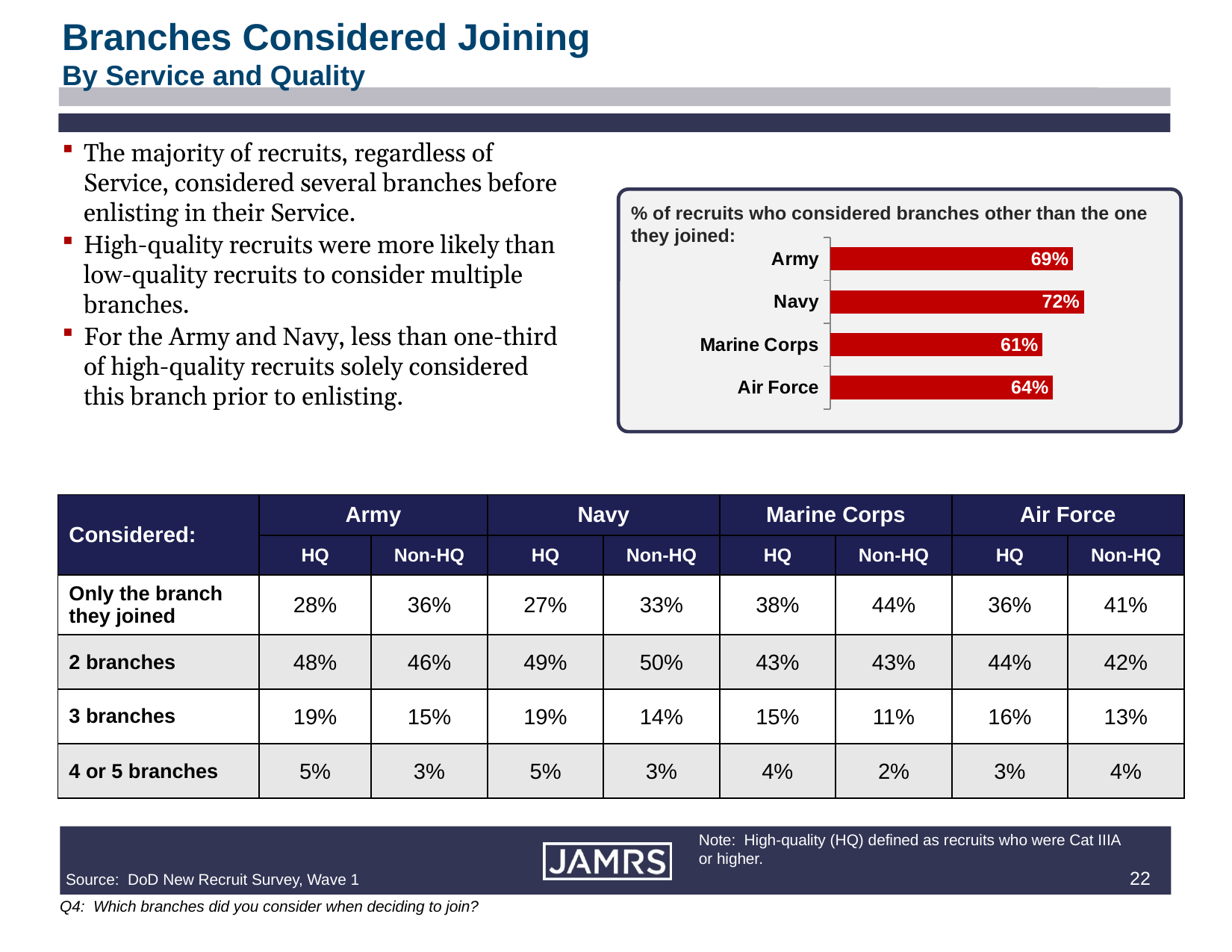

Branches Considered Joining
By Service and Quality
The majority of recruits, regardless of Service, considered several branches before enlisting in their Service.
High-quality recruits were more likely than low-quality recruits to consider multiple branches.
For the Army and Navy, less than one-third of high-quality recruits solely considered this branch prior to enlisting.

### Chart

| Category | Series 1 |
|---|---|
| Air Force | 0.6350082 |
| Marine Corps | 0.605156 |
| Navy | 0.7234967 |
| Army | 0.6916887 |
% of recruits who considered branches other than the one they joined:
| Considered: | Army |  | Navy |  | Marine Corps |  | Air Force |  |
| --- | --- | --- | --- | --- | --- | --- | --- | --- |
|  | HQ | Non-HQ | HQ | Non-HQ | HQ | Non-HQ | HQ | Non-HQ |
| Only the branch they joined | 28% | 36% | 27% | 33% | 38% | 44% | 36% | 41% |
| 2 branches | 48% | 46% | 49% | 50% | 43% | 43% | 44% | 42% |
| 3 branches | 19% | 15% | 19% | 14% | 15% | 11% | 16% | 13% |
| 4 or 5 branches | 5% | 3% | 5% | 3% | 4% | 2% | 3% | 4% |
Note:  High-quality (HQ) defined as recruits who were Cat IIIA or higher.
22
Source:  DoD New Recruit Survey, Wave 1
	Q4:  Which branches did you consider when deciding to join?